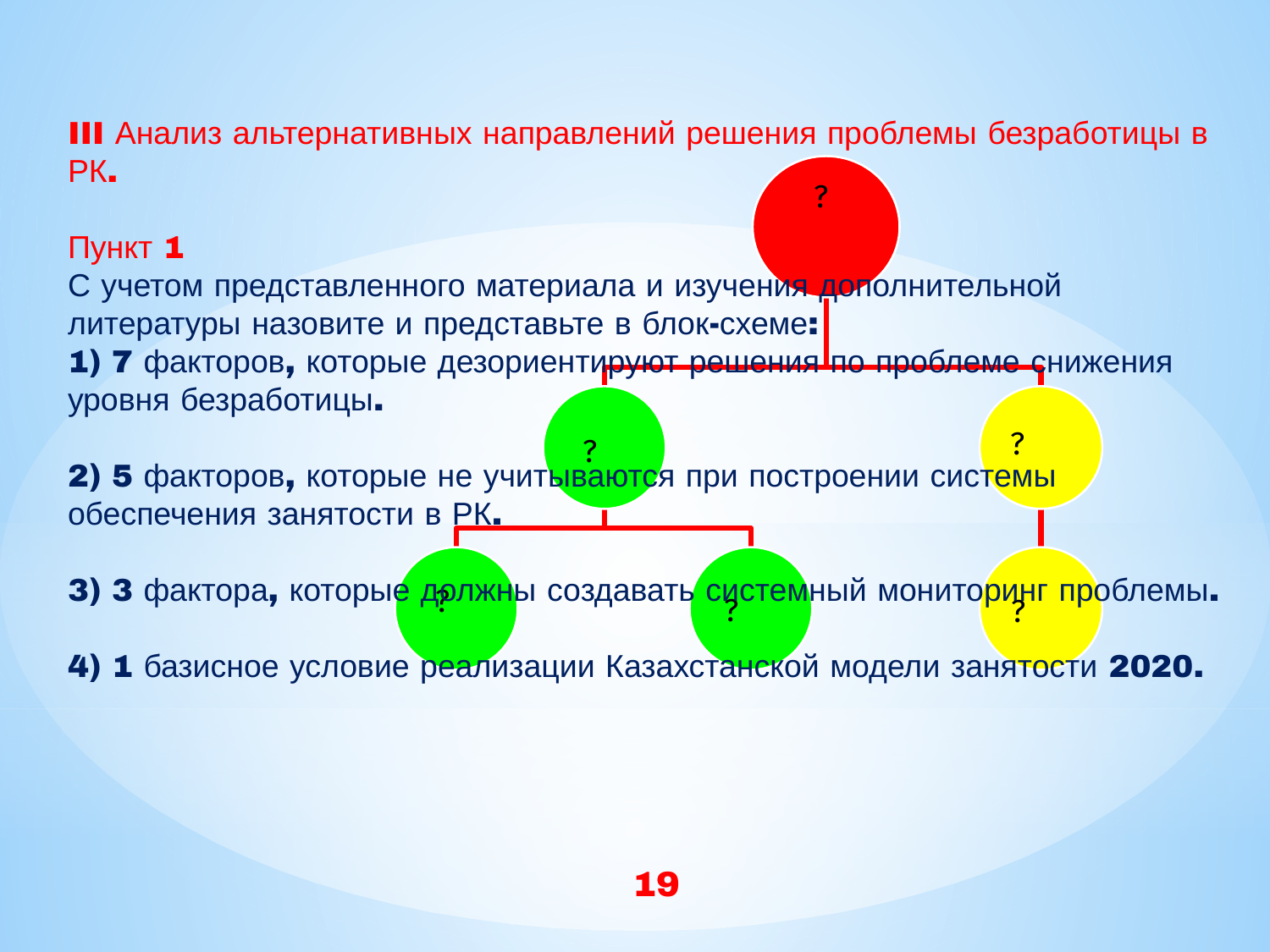

# III Анализ альтернативных направлений решения проблемы безработицы в РК. Пункт 1 С учетом представленного материала и изучения дополнительной литературы назовите и представьте в блок-схеме: 1) 7 факторов, которые дезориентируют решения по проблеме снижения уровня безработицы. 2) 5 факторов, которые не учитываются при построении системы обеспечения занятости в РК. 3) 3 фактора, которые должны создавать системный мониторинг проблемы. 4) 1 базисное условие реализации Казахстанской модели занятости 2020.
?
?
?
?
?
?

19